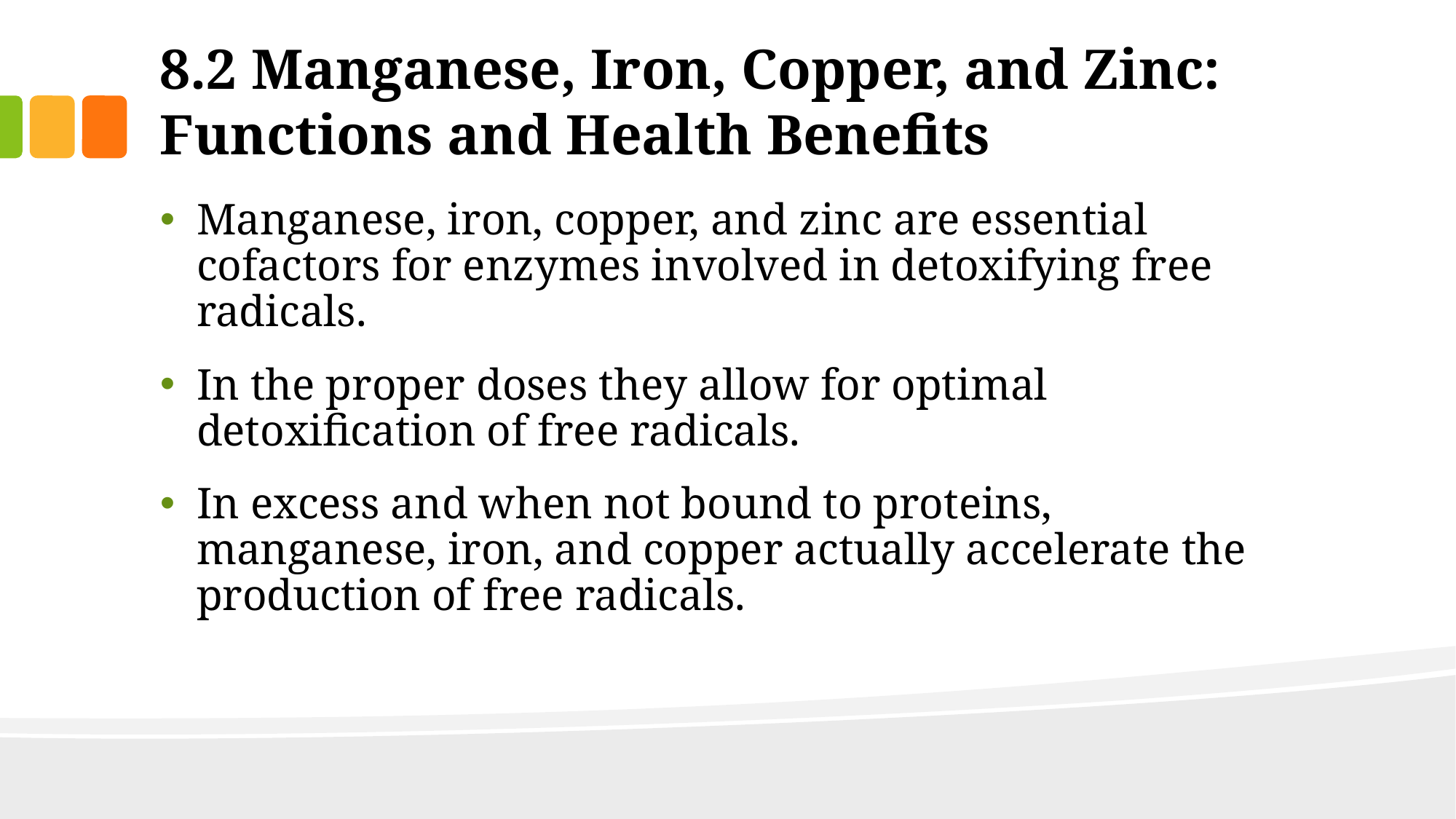

# 8.2 Manganese, Iron, Copper, and Zinc: Functions and Health Benefits
Manganese, iron, copper, and zinc are essential cofactors for enzymes involved in detoxifying free radicals.
In the proper doses they allow for optimal detoxification of free radicals.
In excess and when not bound to proteins, manganese, iron, and copper actually accelerate the production of free radicals.